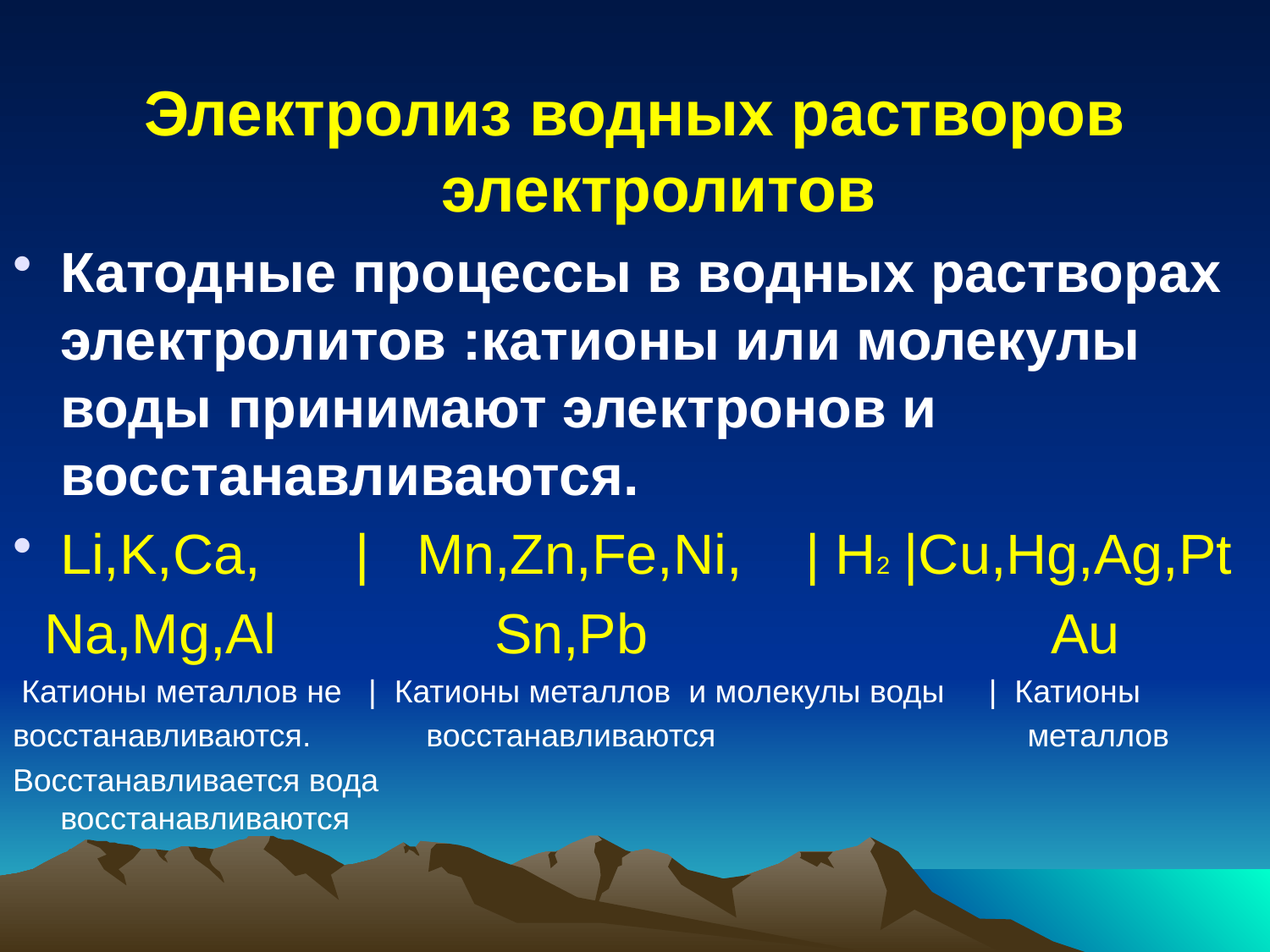

Электролиз водных растворов электролитов
Катодные процессы в водных растворах электролитов :катионы или молекулы воды принимают электронов и восстанавливаются.
Li,K,Ca,      |   Mn,Zn,Fe,Ni,    | H2  |Cu,Hg,Ag,Pt
  Na,Mg,Al              Sn,Pb                          Au
 Катионы металлов не   |  Катионы металлов  и молекулы воды     |  Катионы
восстанавливаются.             восстанавливаются                                   металлов
Восстанавливается вода                                                                      восстанавливаются